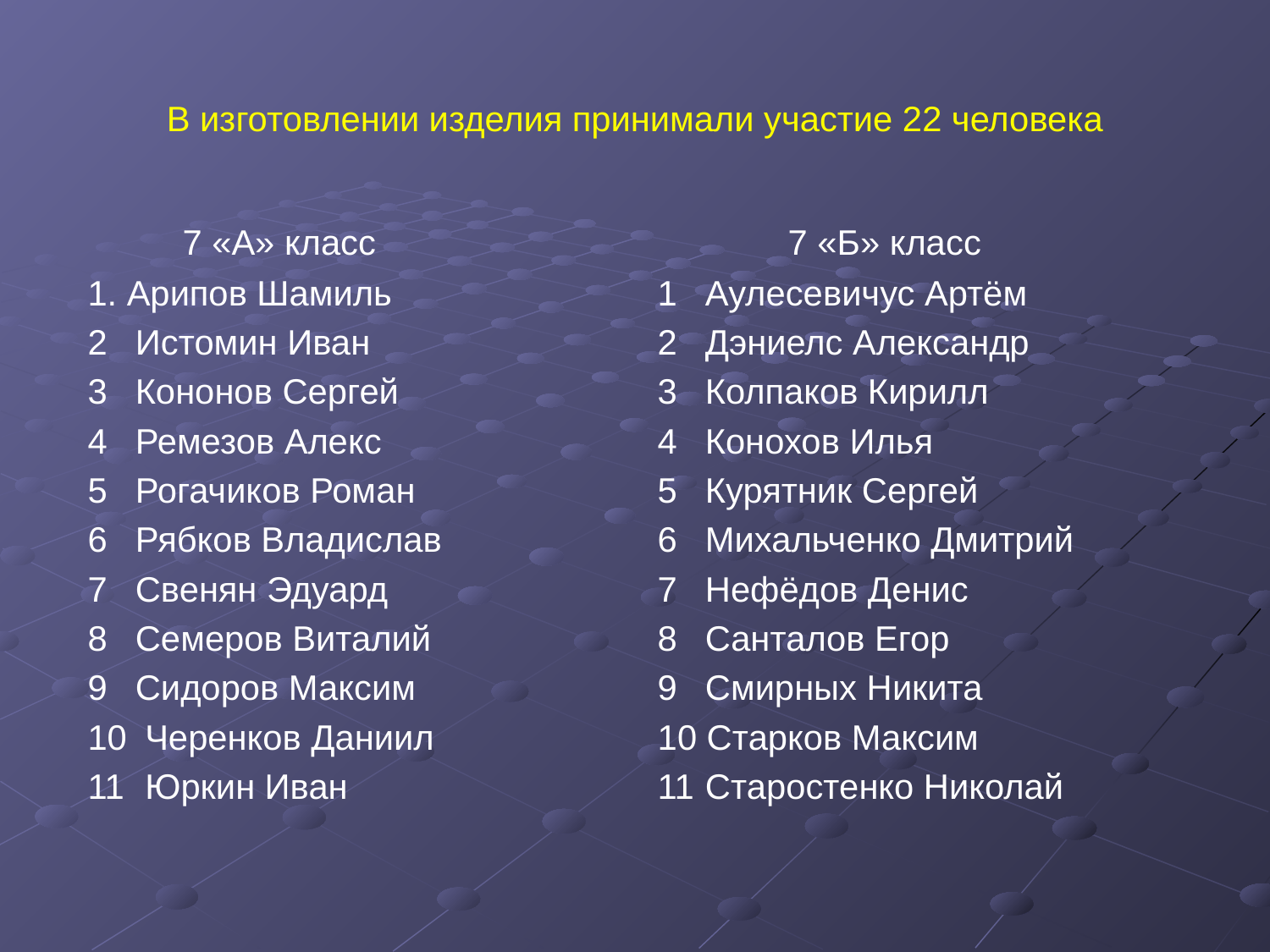

# В изготовлении изделия принимали участие 22 человека
        7 «А» класс
1. Арипов Шамиль
2	Истомин Иван
3	Кононов Сергей
4	Ремезов Алекс
5	Рогачиков Роман
6	Рябков Владислав
7	Свенян Эдуард
8	Семеров Виталий
9	Сидоров Максим
10	 Черенков Даниил
11	 Юркин Иван
           7 «Б» класс
1	Аулесевичус Артём
2	Дэниелс Александр
3	Колпаков Кирилл
4	Конохов Илья
5	Курятник Сергей
6	Михальченко Дмитрий
7	Нефёдов Денис
8	Санталов Егор
9	Смирных Никита
10 Старков Максим
11	Старостенко Николай